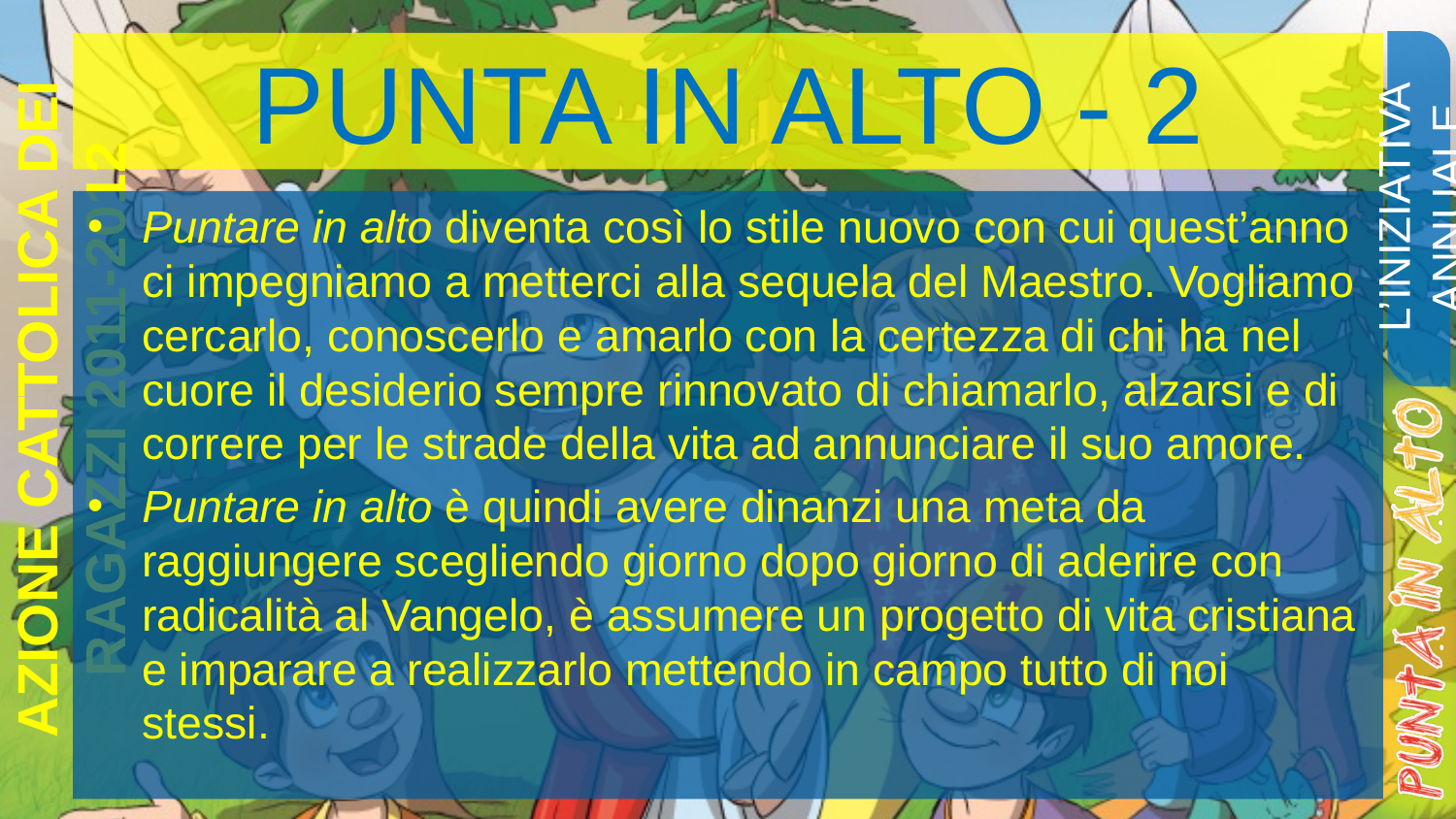

# PUNTA IN ALTO - 2
L’INIZIATIVA ANNUALE
Puntare in alto diventa così lo stile nuovo con cui quest’anno ci impegniamo a metterci alla sequela del Maestro. Vogliamo cercarlo, conoscerlo e amarlo con la certezza di chi ha nel cuore il desiderio sempre rinnovato di chiamarlo, alzarsi e di correre per le strade della vita ad annunciare il suo amore.
Puntare in alto è quindi avere dinanzi una meta da raggiungere scegliendo giorno dopo giorno di aderire con radicalità al Vangelo, è assumere un progetto di vita cristiana e imparare a realizzarlo mettendo in campo tutto di noi stessi.